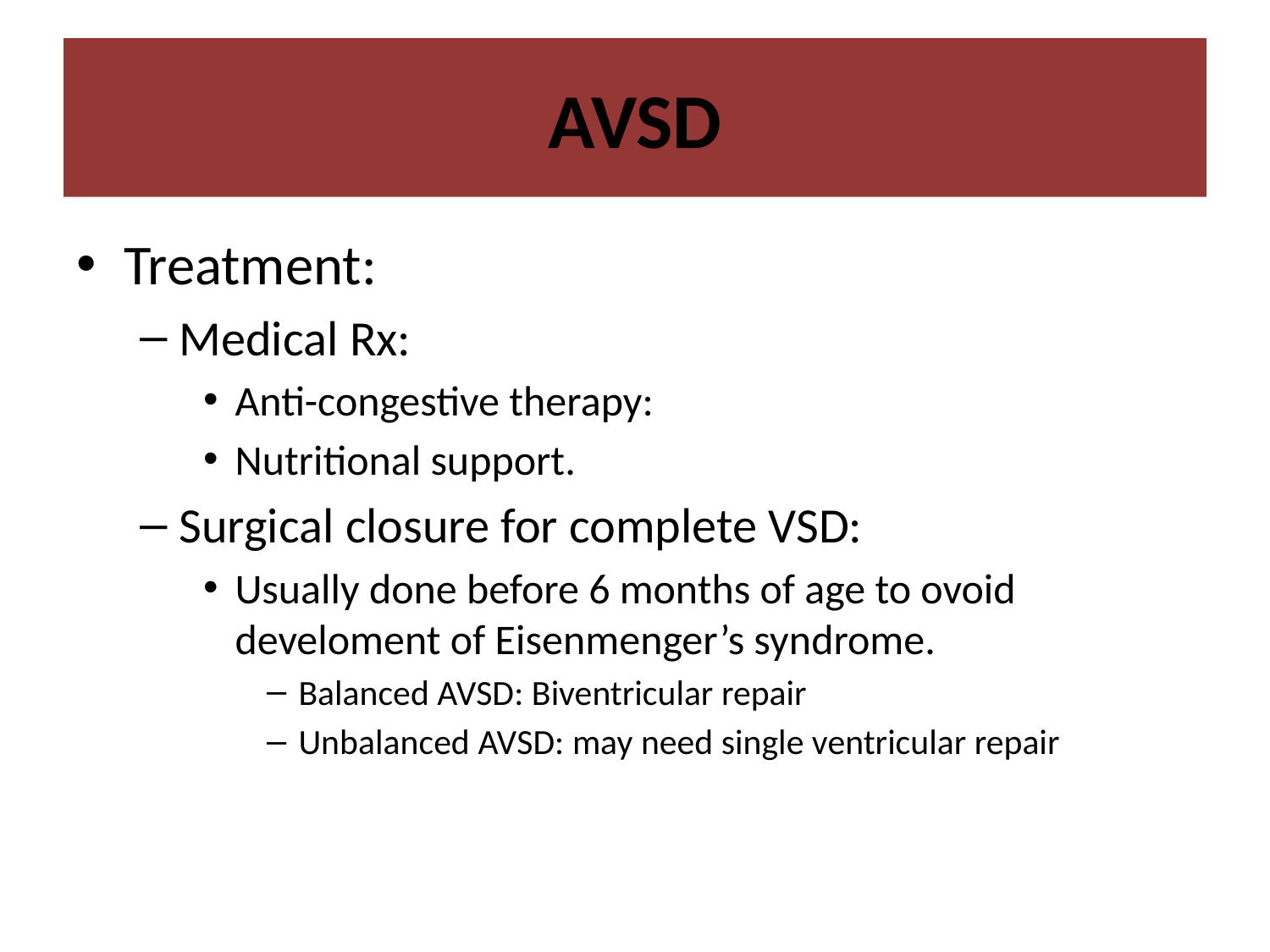

# AVSD
Treatment:
Medical Rx:
Anti-congestive therapy:
Nutritional support.
Surgical closure for complete VSD:
Usually done before 6 months of age to ovoid develoment of Eisenmenger’s syndrome.
Balanced AVSD: Biventricular repair
Unbalanced AVSD: may need single ventricular repair